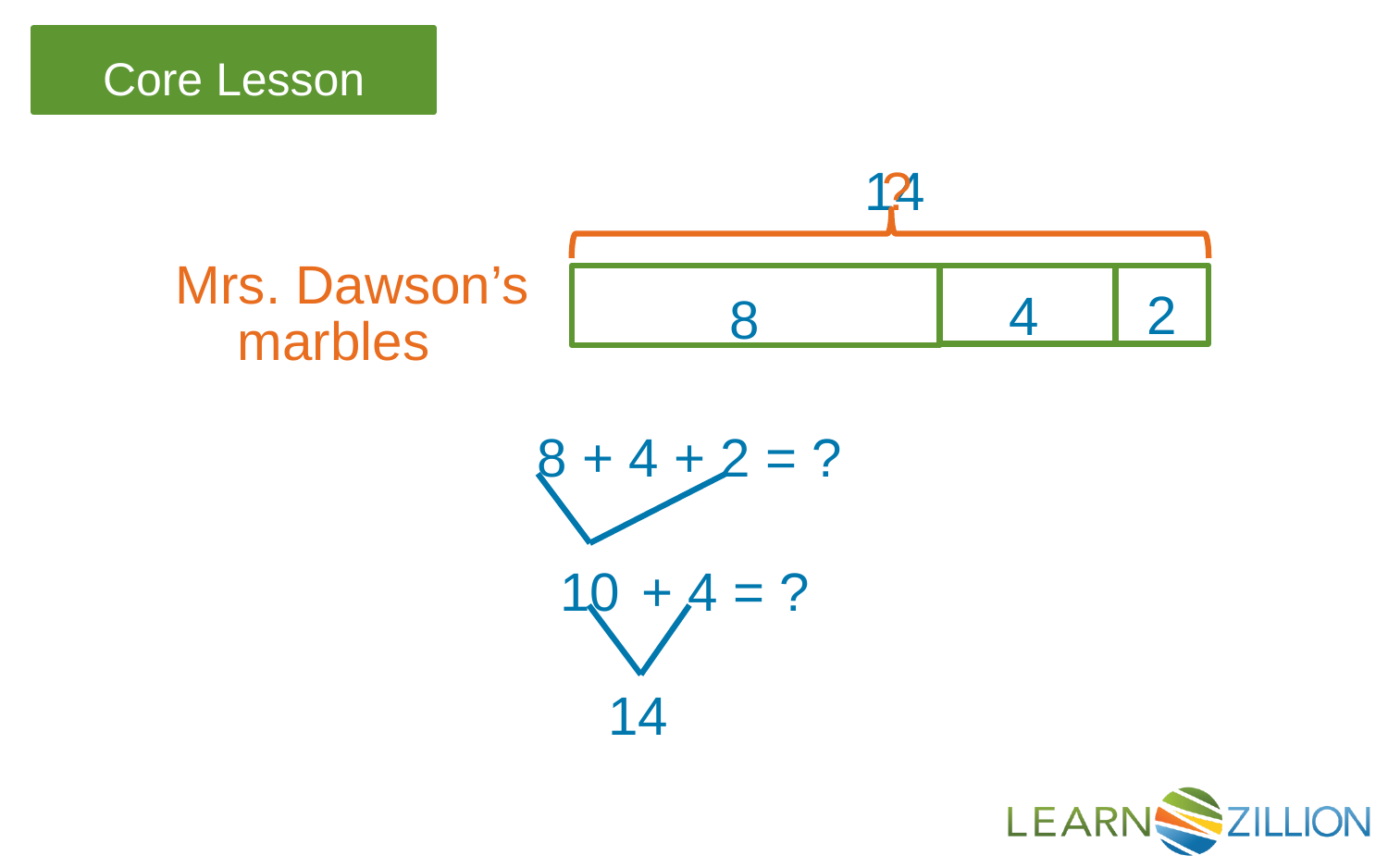

14
?
Mrs. Dawson’s

2
4
8
marbles
8 + 4 + 2 = ?
10
+ 4 = ?
14